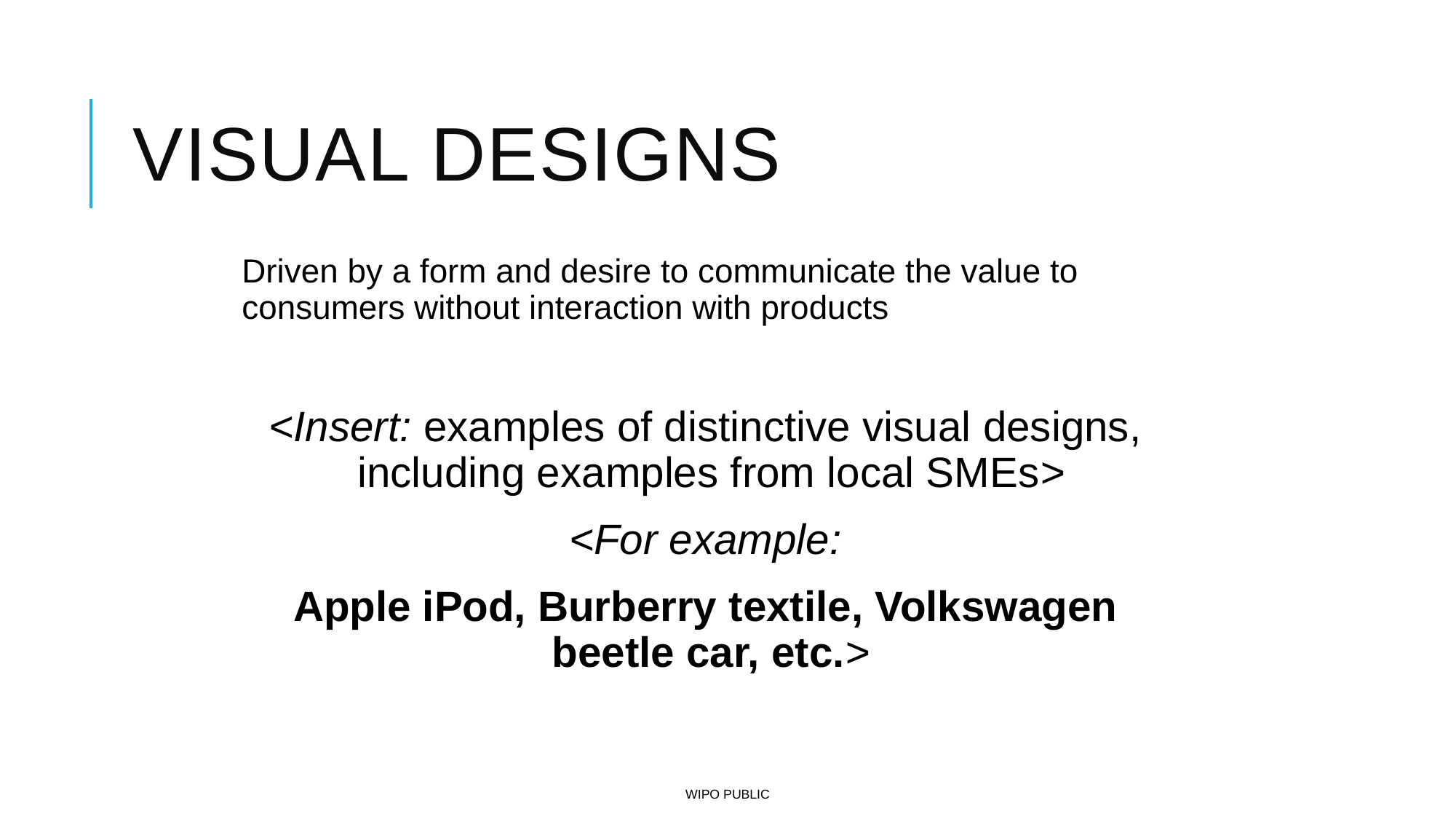

# Visual Designs
Driven by a form and desire to communicate the value to consumers without interaction with products

<Insert: examples of distinctive visual designs, including examples from local SMEs>
<For example:
Apple iPod, Burberry textile, Volkswagen beetle car, etc.>